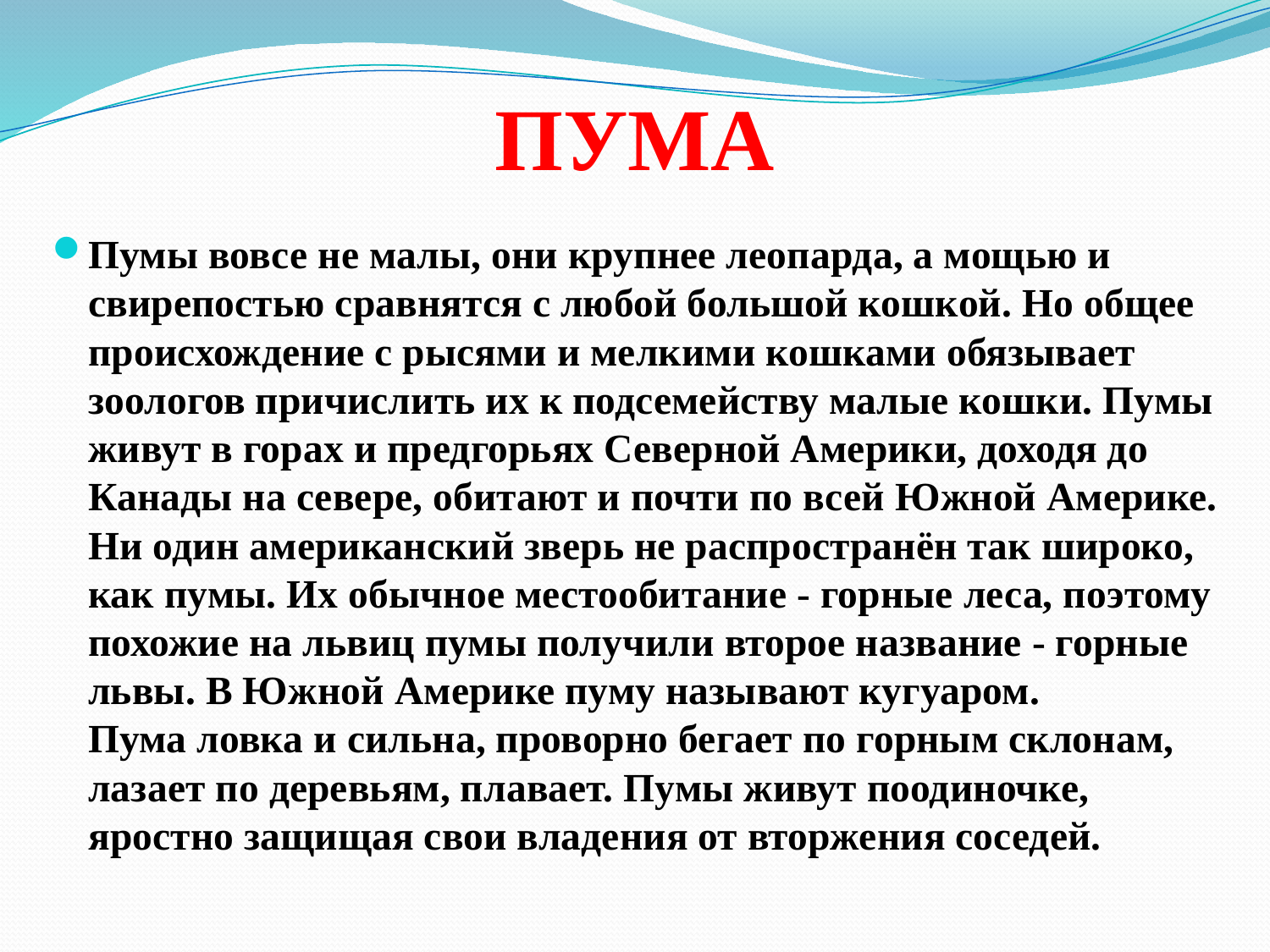

# ПУМА
Пумы вовсе не малы, они крупнее леопарда, а мощью и свирепостью сравнятся с любой большой кошкой. Но общее происхождение с рысями и мелкими кошками обязывает зоологов причислить их к подсемейству малые кошки. Пумы живут в горах и предгорьях Северной Америки, доходя до Канады на севере, обитают и почти по всей Южной Америке. Ни один американский зверь не распространён так широко, как пумы. Их обычное местообитание - горные леса, поэтому похожие на львиц пумы получили второе название - горные львы. В Южной Америке пуму называют кугуаром.
Пума ловка и сильна, проворно бегает по горным склонам, лазает по деревьям, плавает. Пумы живут поодиночке, яростно защищая свои владения от вторжения соседей.